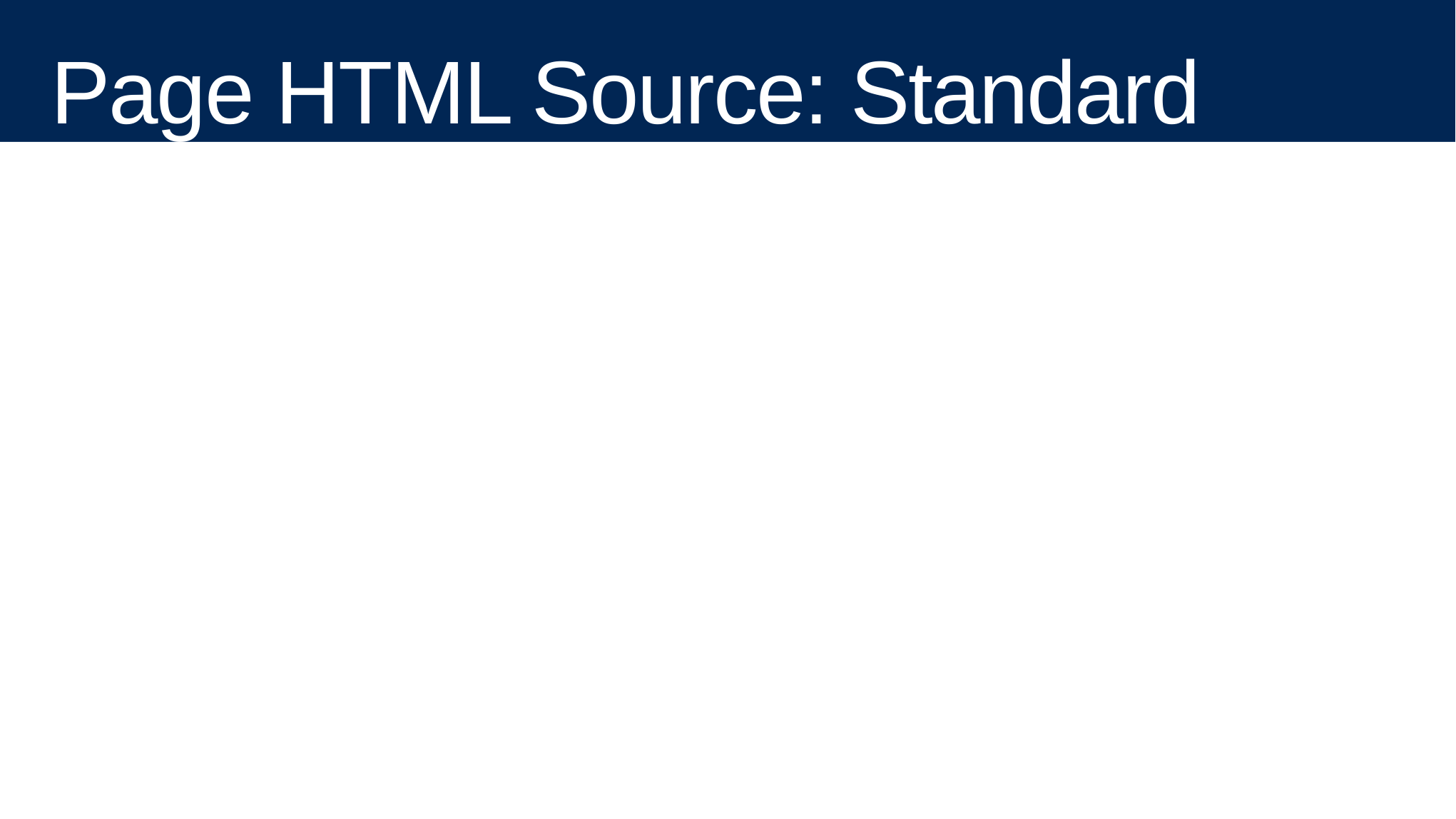

# Page HTML Source: Standard
…
<head>
<script src="/_layouts/15/init.js"></script>
<script src="/ScriptResource.axd"></script>
<script src="/_layouts/15/1033/initstrings.js"></script>
<script src="/_layouts/15/sp.js"></script>
…